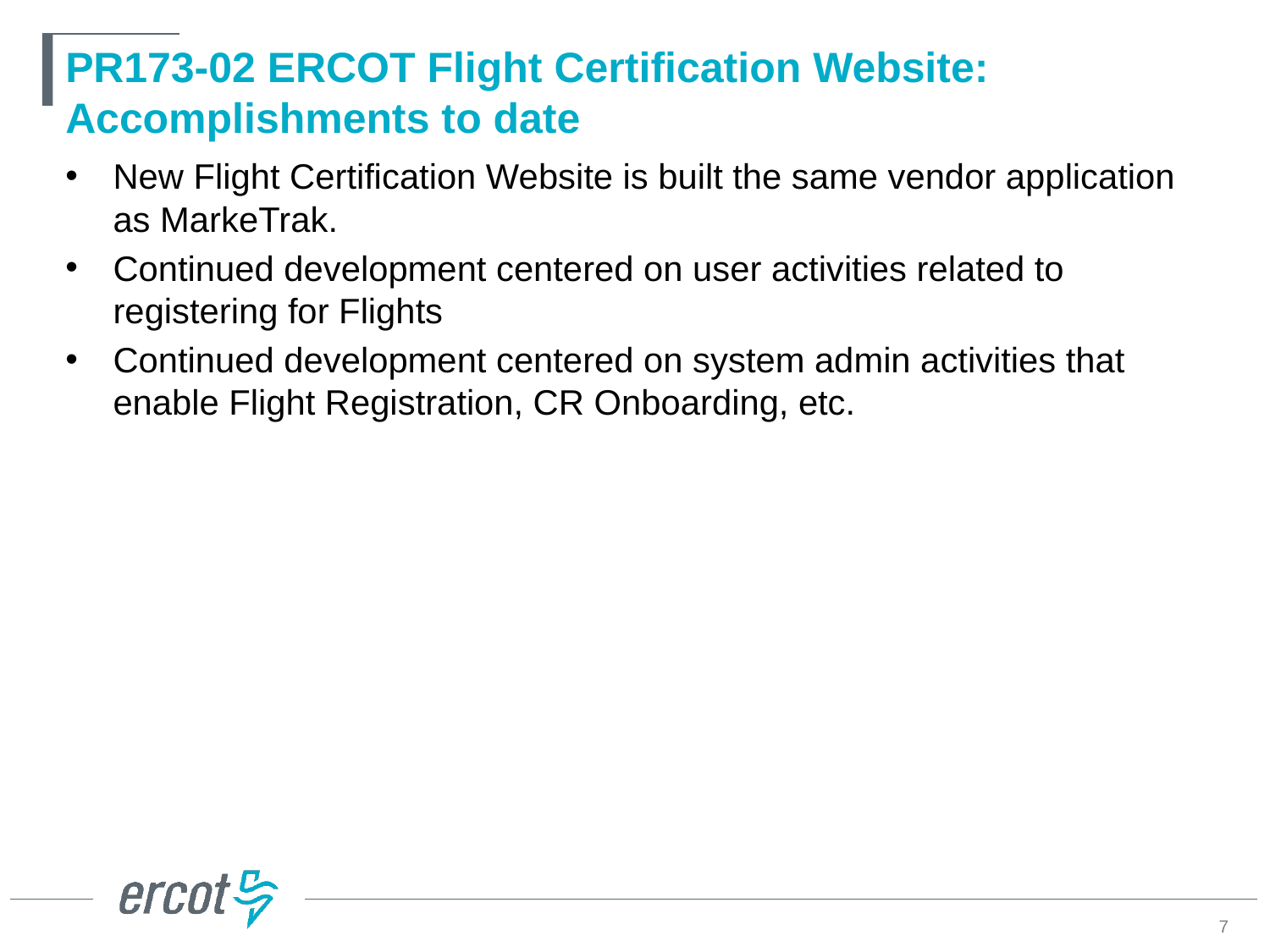

# PR173-02 ERCOT Flight Certification Website:  Accomplishments to date
New Flight Certification Website is built the same vendor application as MarkeTrak.
Continued development centered on user activities related to registering for Flights
Continued development centered on system admin activities that enable Flight Registration, CR Onboarding, etc.